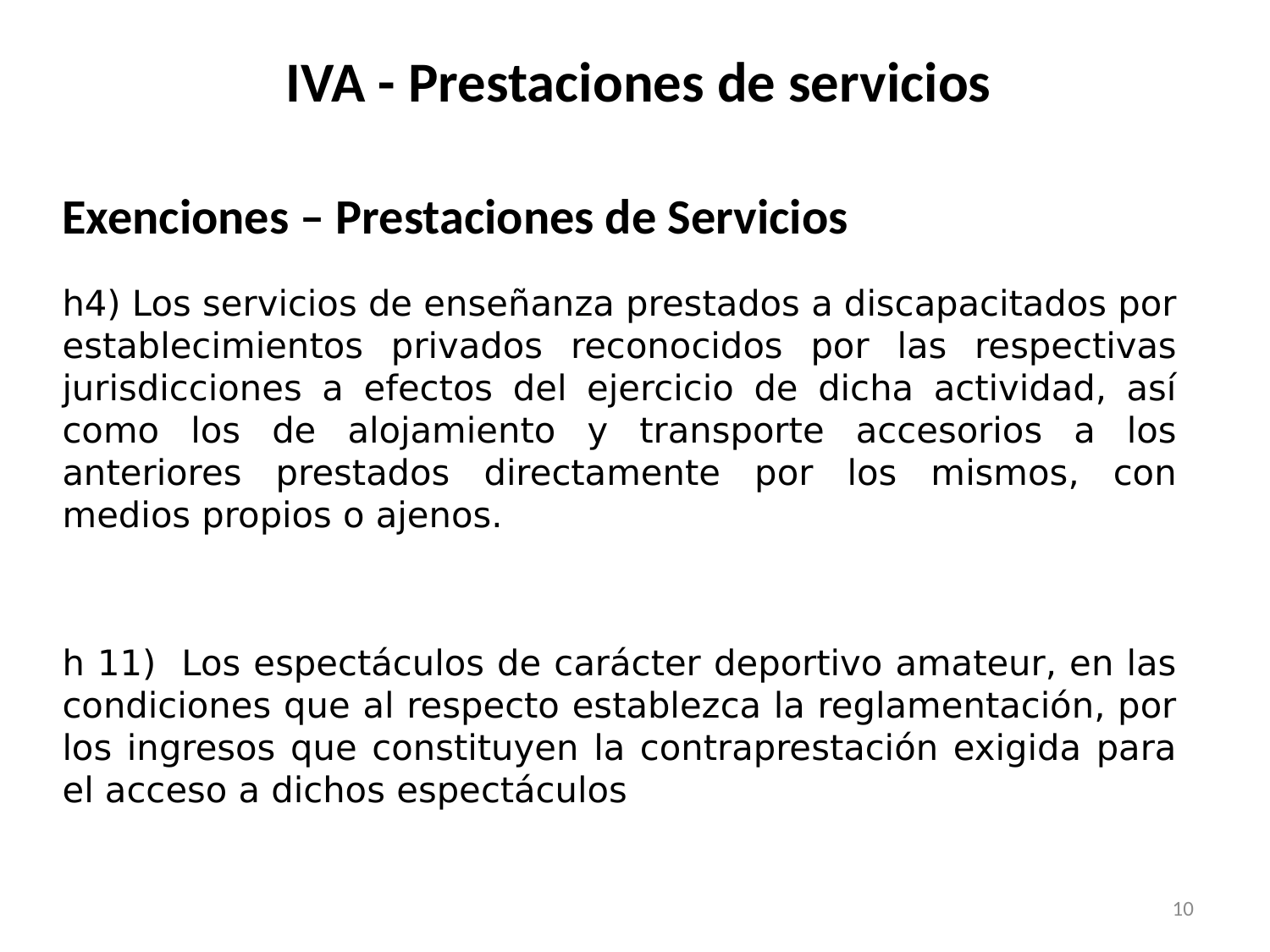

# IVA - Prestaciones de servicios
Exenciones – Prestaciones de Servicios

h4) Los servicios de enseñanza prestados a discapacitados por establecimientos privados reconocidos por las respectivas jurisdicciones a efectos del ejercicio de dicha actividad, así como los de alojamiento y transporte accesorios a los anteriores prestados directamente por los mismos, con medios propios o ajenos.

h 11)  Los espectáculos de carácter deportivo amateur, en las condiciones que al respecto establezca la reglamentación, por los ingresos que constituyen la contraprestación exigida para el acceso a dichos espectáculos

10